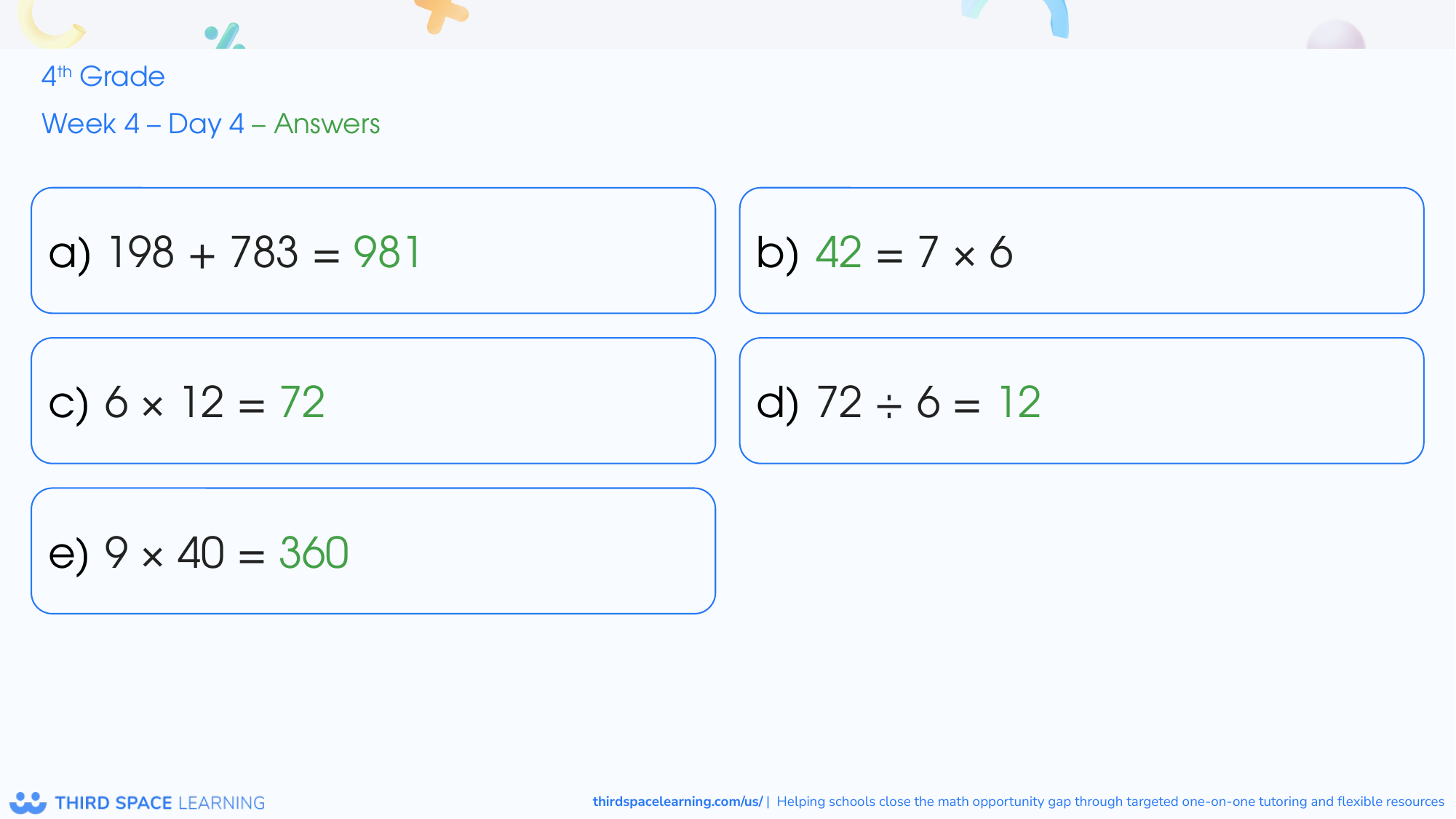

4th Grade
Week 4 – Day 4 – Answers
198 + 783 = 981
42 = 7 × 6
6 × 12 = 72
72 ÷ 6 = 12
9 × 40 = 360